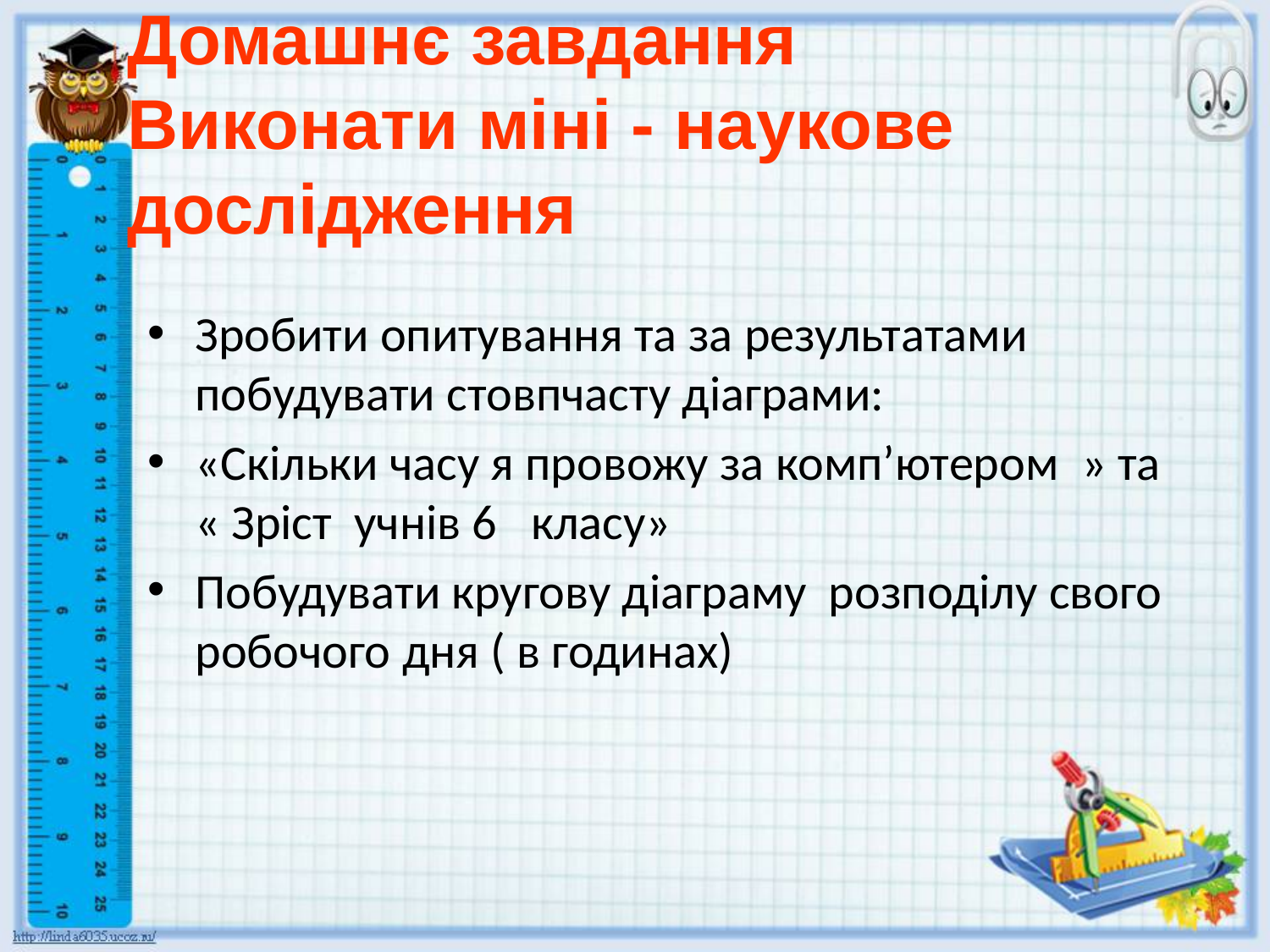

# Домашнє завдання Виконати міні - наукове дослідження
Зробити опитування та за результатами побудувати стовпчасту діаграми:
«Скільки часу я провожу за комп’ютером  » та « Зріст  учнів 6   класу»
Побудувати кругову діаграму  розподілу свого робочого дня ( в годинах)